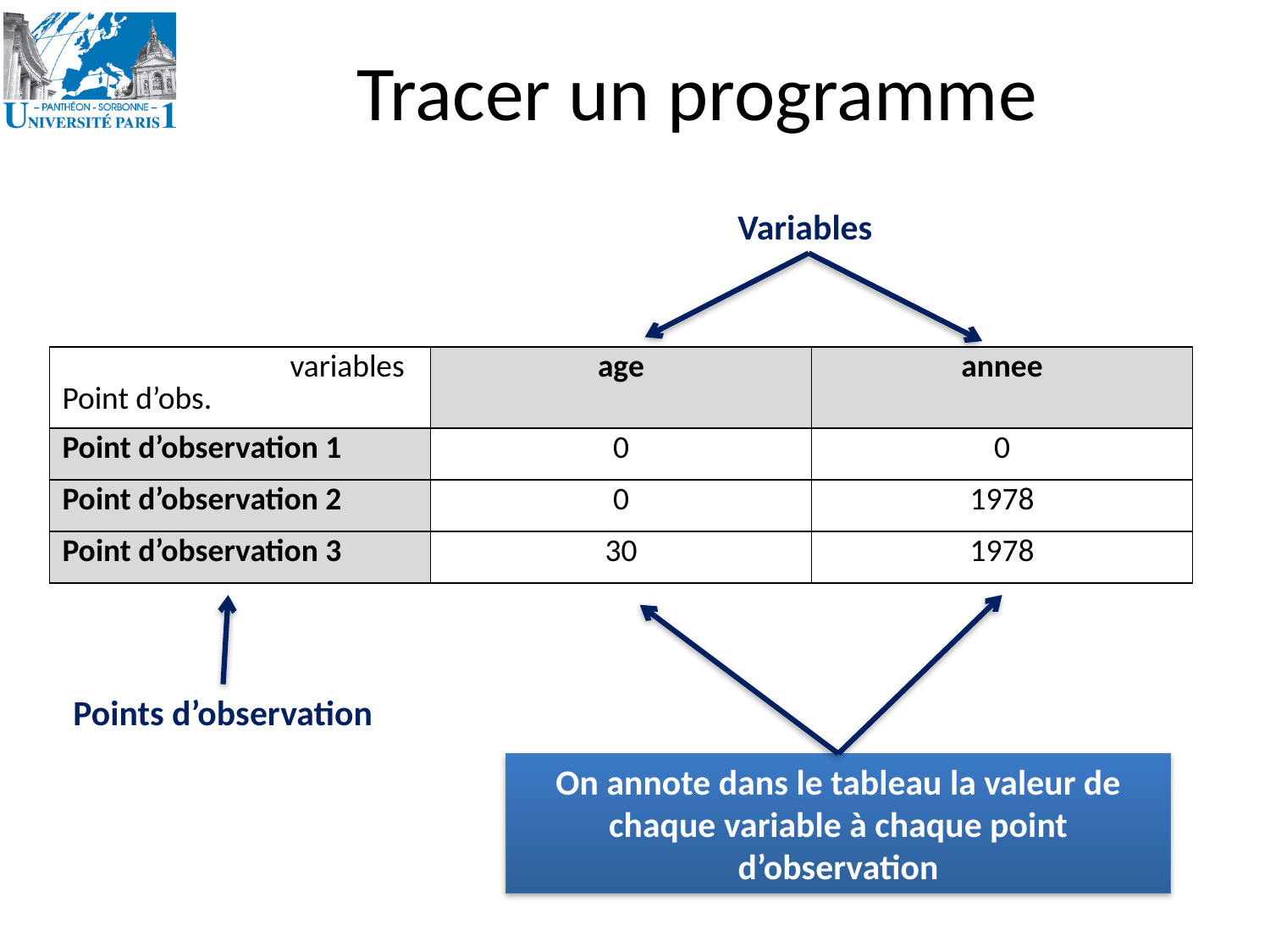

# Tracer un programme
Variables
| variables Point d’obs. | age | annee |
| --- | --- | --- |
| Point d’observation 1 | 0 | 0 |
| Point d’observation 2 | 0 | 1978 |
| Point d’observation 3 | 30 | 1978 |
Points d’observation
On annote dans le tableau la valeur de chaque variable à chaque point d’observation